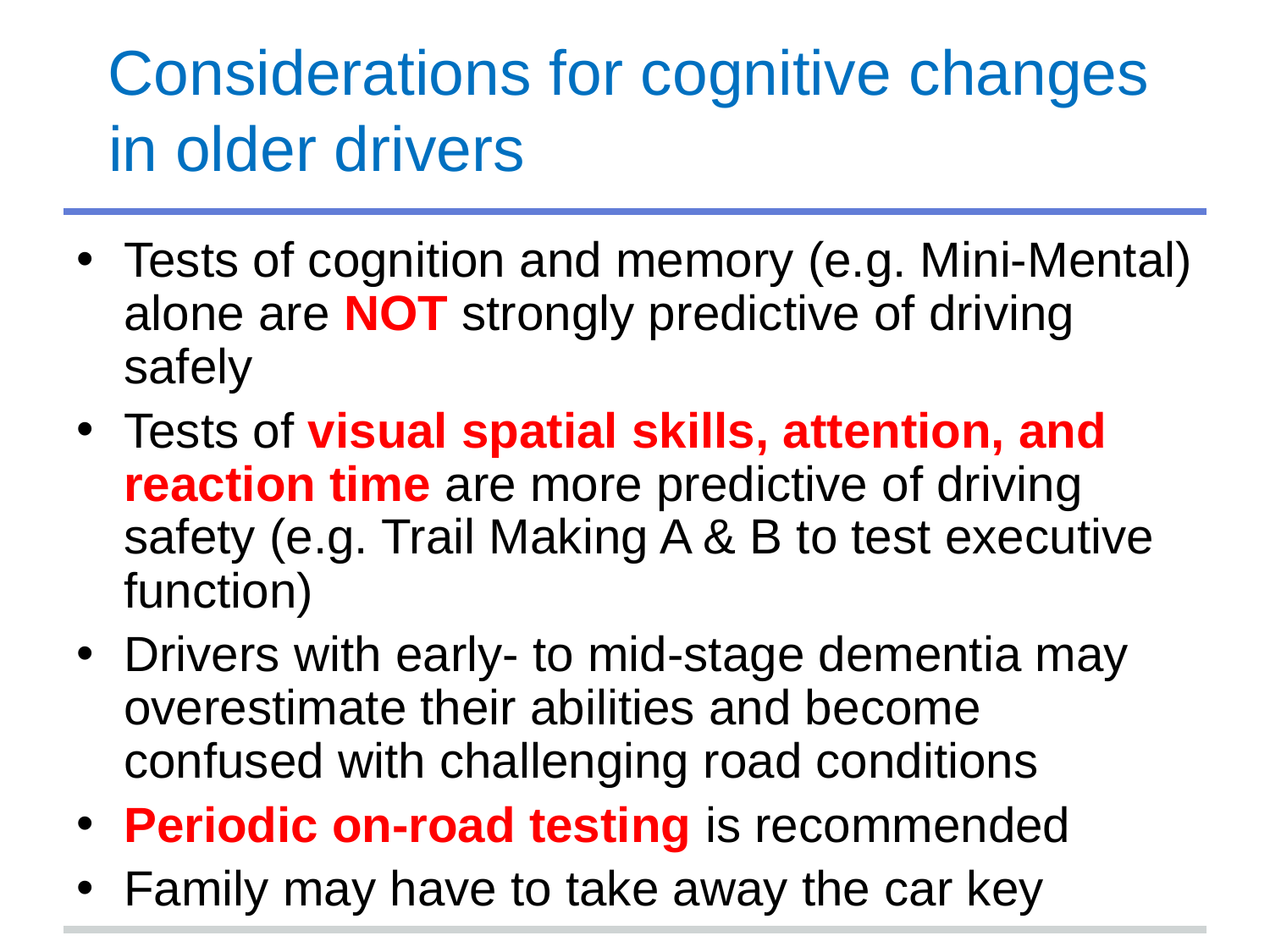

# Considerations for cognitive changes in older drivers
Tests of cognition and memory (e.g. Mini-Mental) alone are NOT strongly predictive of driving safely
Tests of visual spatial skills, attention, and reaction time are more predictive of driving safety (e.g. Trail Making A & B to test executive function)
Drivers with early- to mid-stage dementia may overestimate their abilities and become confused with challenging road conditions
Periodic on-road testing is recommended
Family may have to take away the car key